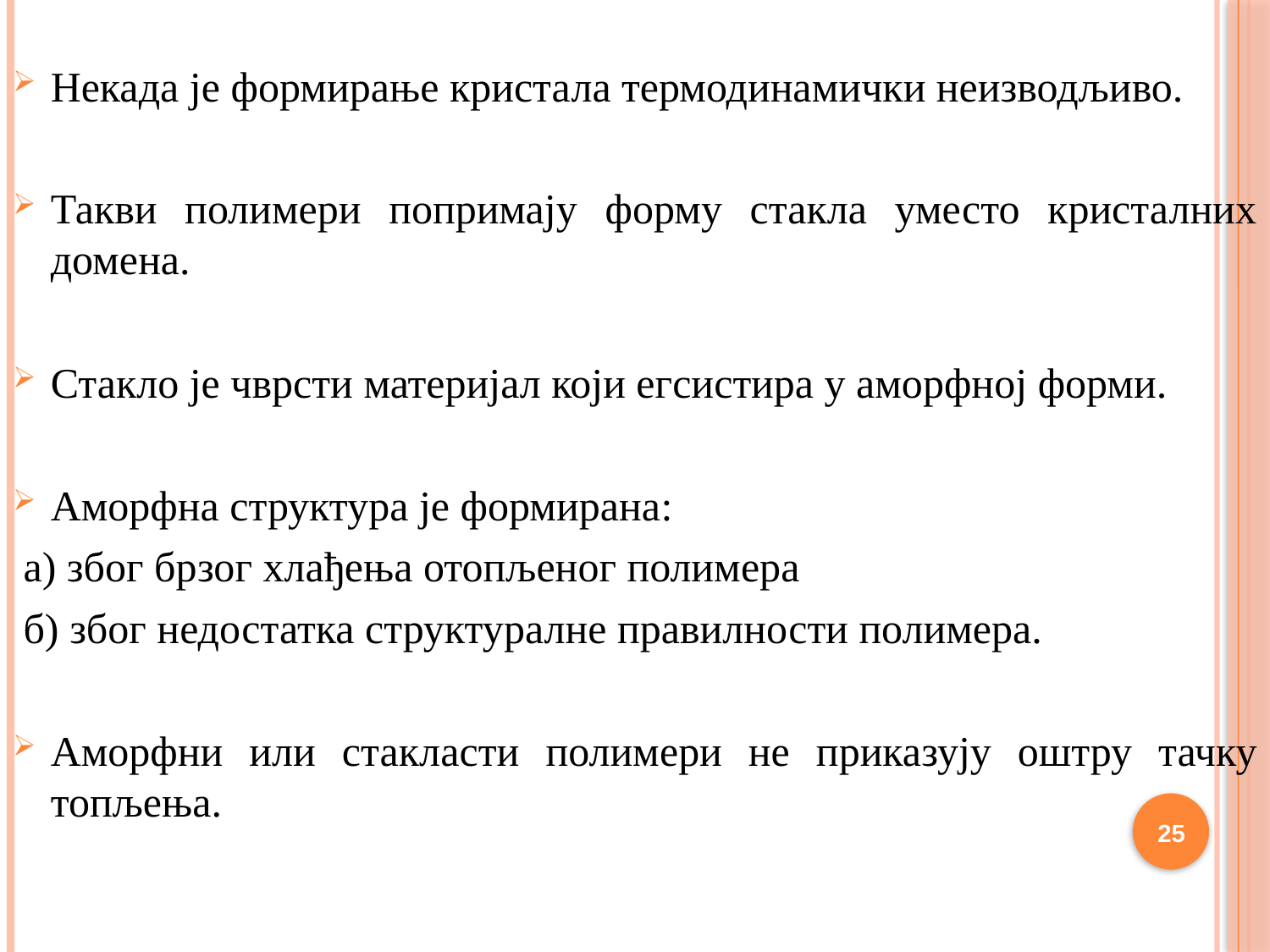

Некада је формирање кристала термодинамички неизводљиво.

Такви полимери попримају форму стакла уместо кристалних домена.

Стакло је чврсти материјал који егсистира у аморфној форми.

Аморфна структура је формирана:
 а) због брзог хлађења отопљеног полимера
 б) због недостатка структуралне правилности полимера.

Аморфни или стакласти полимери не приказују оштру тачку топљења.

25